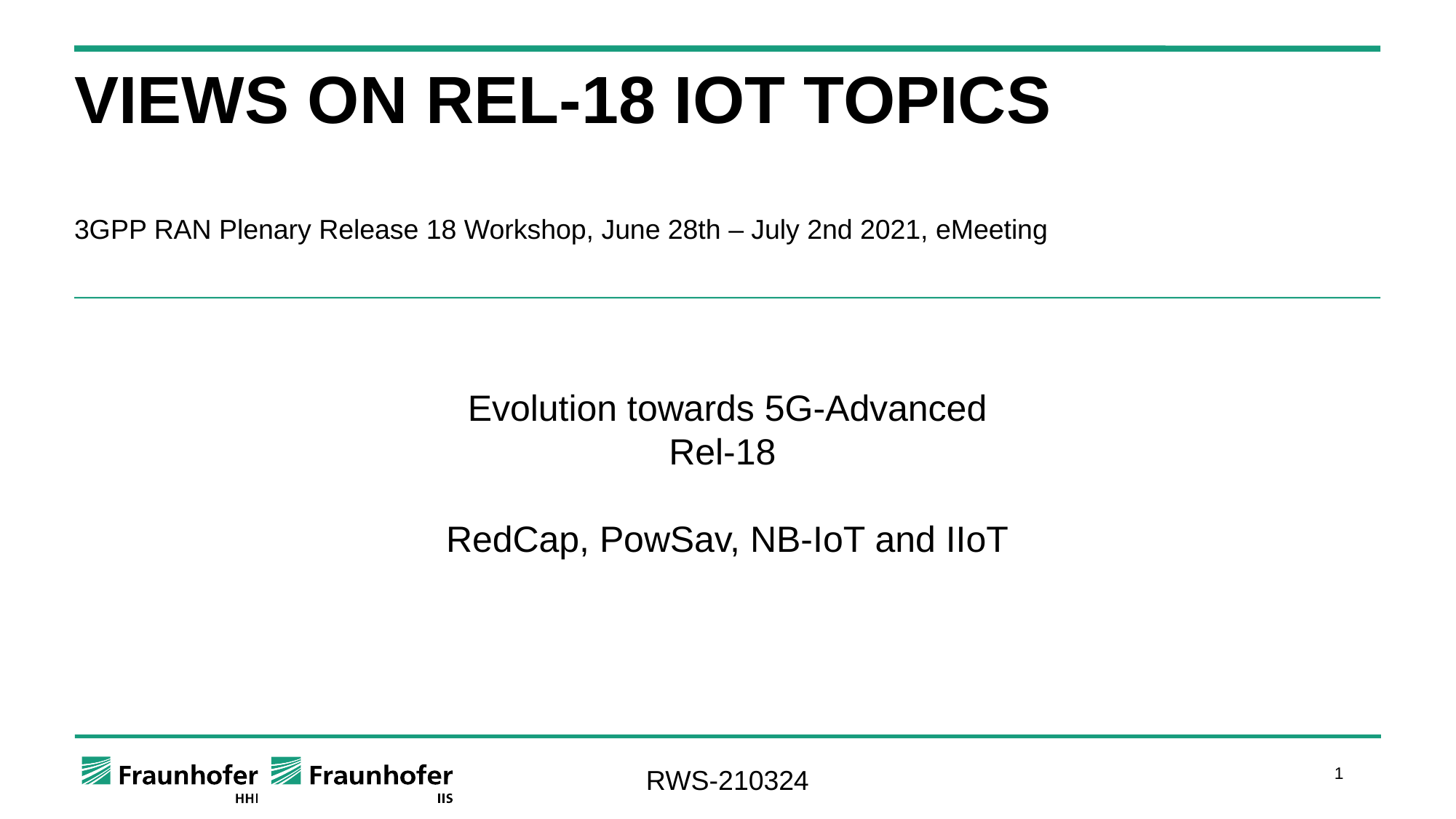

# Views on Rel-18 IoT Topics
3GPP RAN Plenary Release 18 Workshop, June 28th – July 2nd 2021, eMeeting
Evolution towards 5G-Advanced
Rel-18

RedCap, PowSav, NB-IoT and IIoT